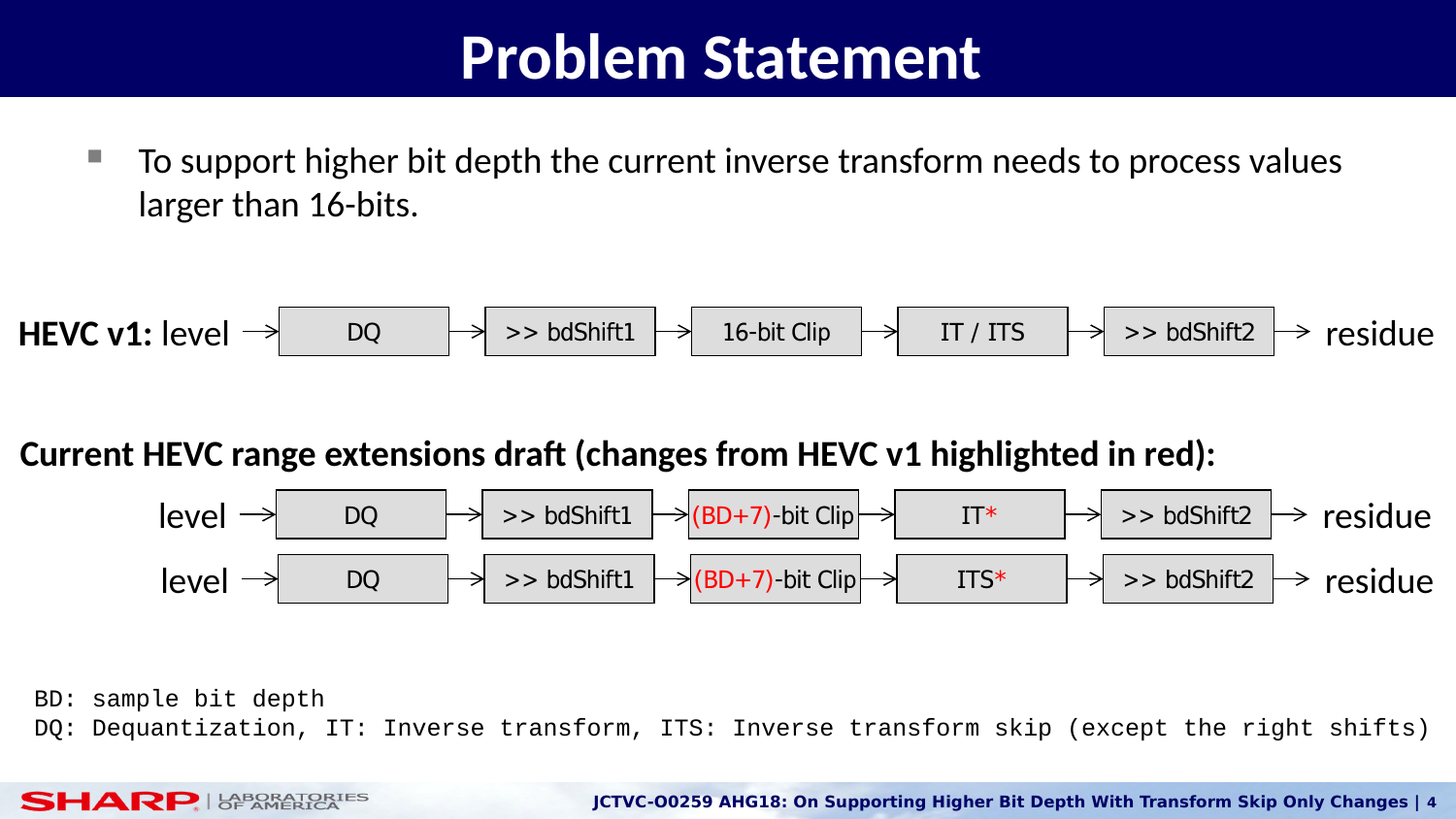

# Problem Statement
To support higher bit depth the current inverse transform needs to process values larger than 16-bits.
HEVC v1:
level
residue
DQ
>> bdShift1
16-bit Clip
IT / ITS
>> bdShift2
Current HEVC range extensions draft (changes from HEVC v1 highlighted in red):
level
residue
DQ
>> bdShift1
(BD+7)-bit Clip
IT*
>> bdShift2
level
residue
DQ
>> bdShift1
(BD+7)-bit Clip
ITS*
>> bdShift2
BD: sample bit depth
DQ: Dequantization, IT: Inverse transform, ITS: Inverse transform skip (except the right shifts)